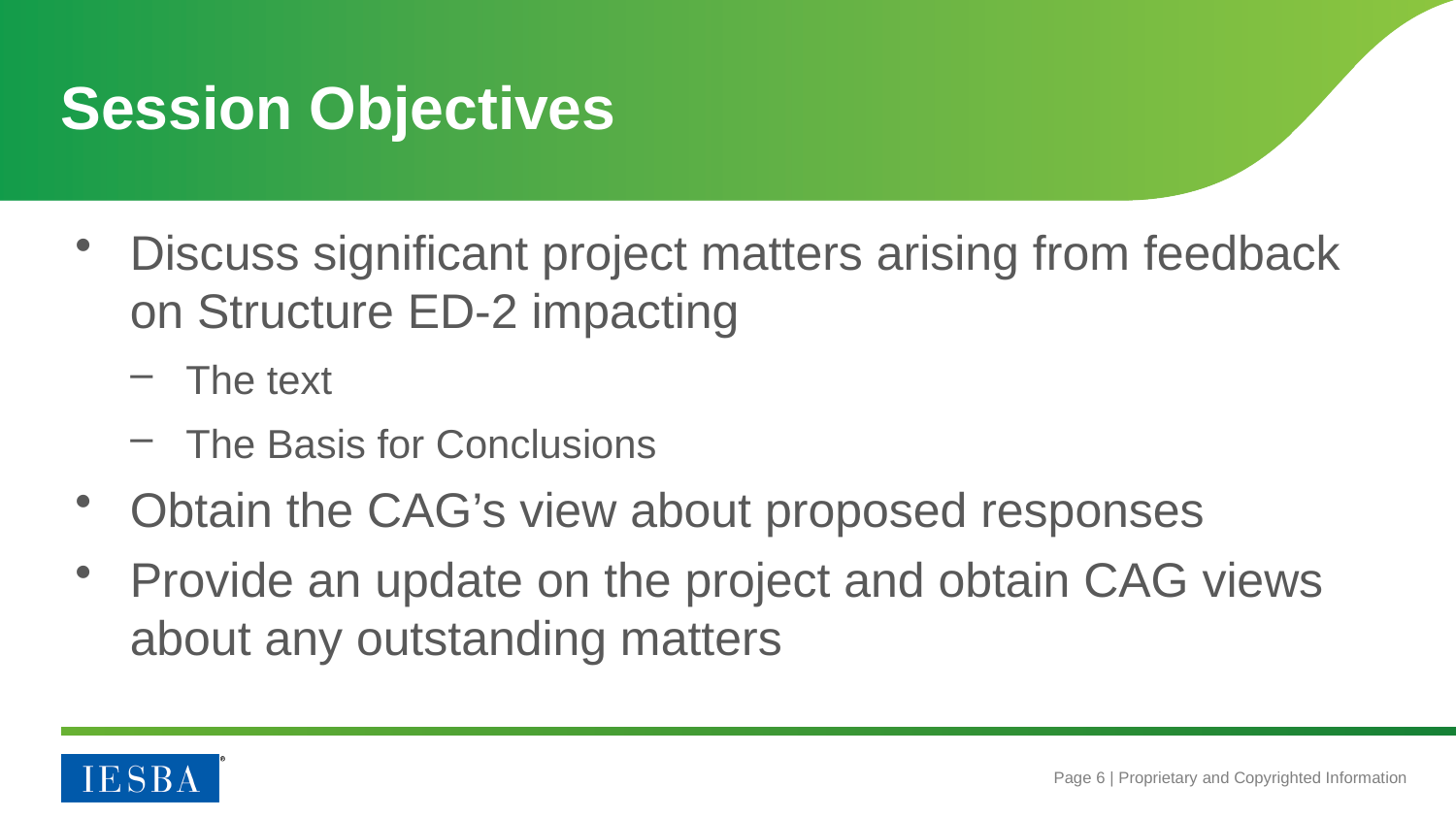

# Session Objectives
Discuss significant project matters arising from feedback on Structure ED-2 impacting
The text
The Basis for Conclusions
Obtain the CAG’s view about proposed responses
Provide an update on the project and obtain CAG views about any outstanding matters